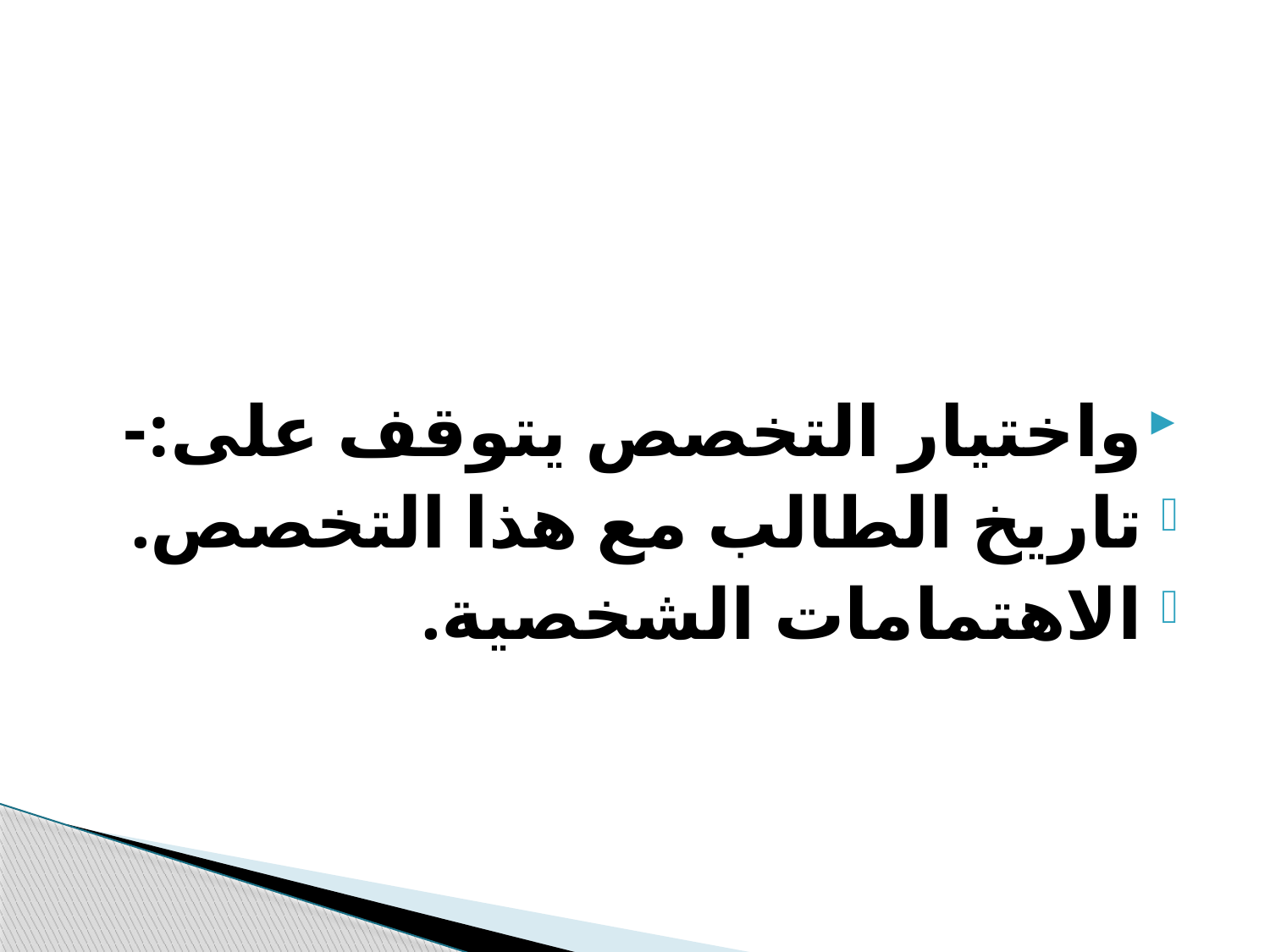

#
واختيار التخصص يتوقف على:-
تاريخ الطالب مع هذا التخصص.
الاهتمامات الشخصية.